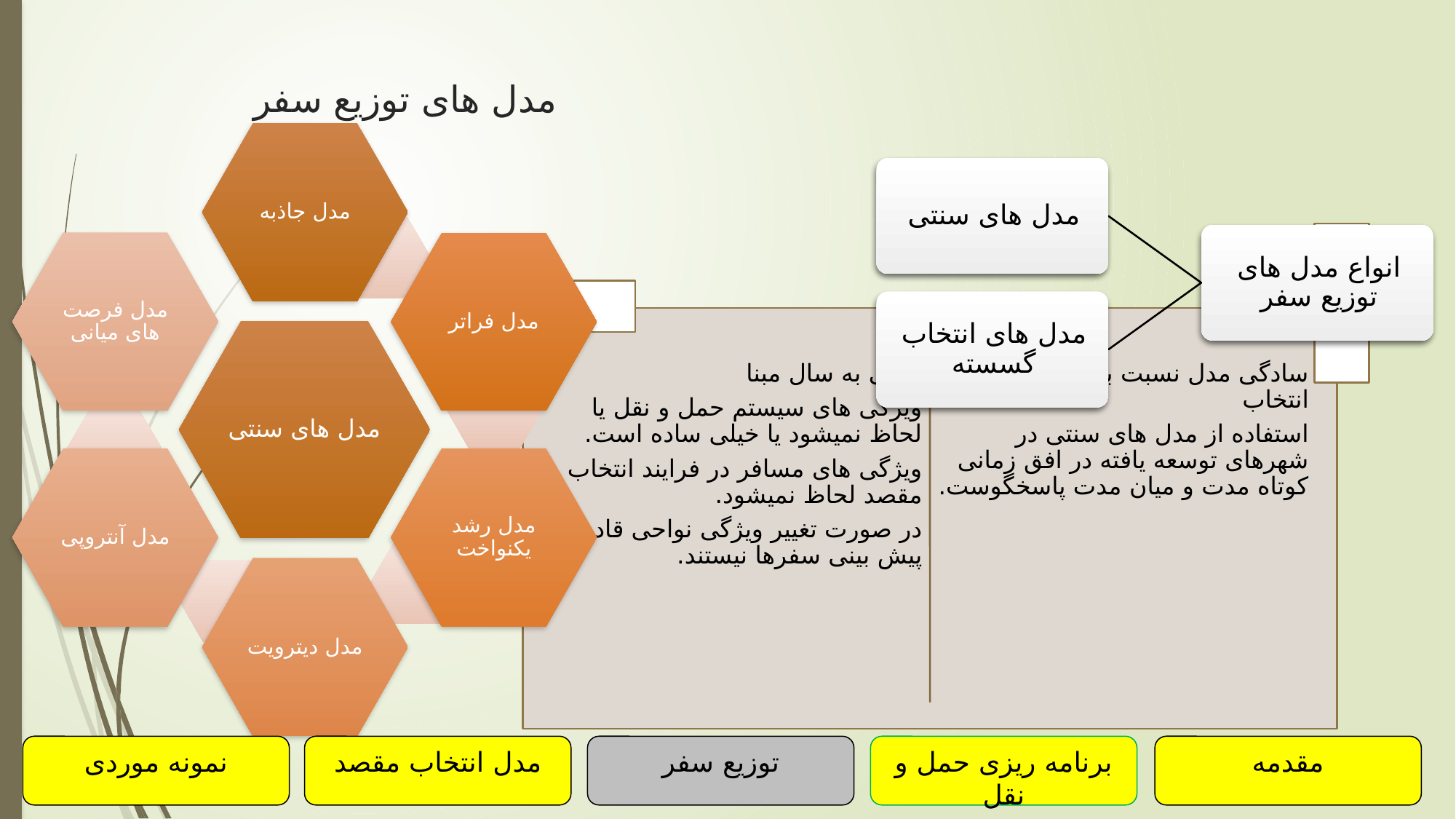

مدل های توزیع سفر
مدل های سنتی
مدل جاذبه
مدل فراتر
مدل رشد یکنواخت
مدل دیترویت
مدل آنتروپی
مدل فرصت های میانی
انواع مدل های توزیع سفر

مدل های سنتی

مدل های انتخاب گسسته
سادگی مدل نسبت به مدل های انتخاب
استفاده از مدل های سنتی در شهرهای توسعه یافته در افق زمانی کوتاه مدت و میان مدت پاسخگوست.
متکی به سال مبنا
ویژگی های سیستم حمل و نقل یا لحاظ نمیشود یا خیلی ساده است.
ویژگی های مسافر در فرایند انتخاب مقصد لحاظ نمیشود.
در صورت تغییر ویژگی نواحی قادر به پیش بینی سفرها نیستند.
نمونه موردی
مدل انتخاب مقصد
توزیع سفر
برنامه ریزی حمل و نقل
مقدمه